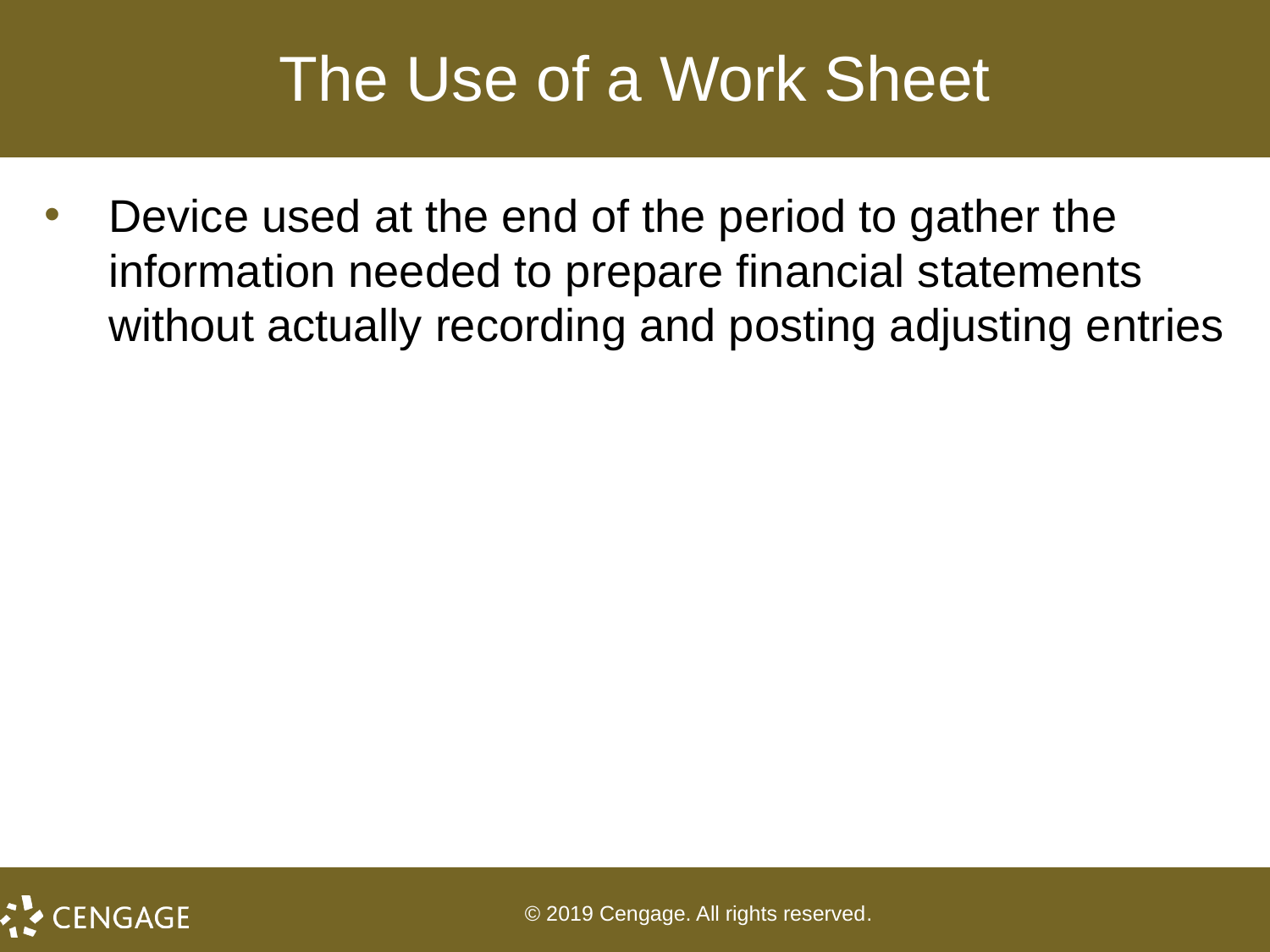

# The Use of a Work Sheet
Device used at the end of the period to gather the information needed to prepare financial statements without actually recording and posting adjusting entries